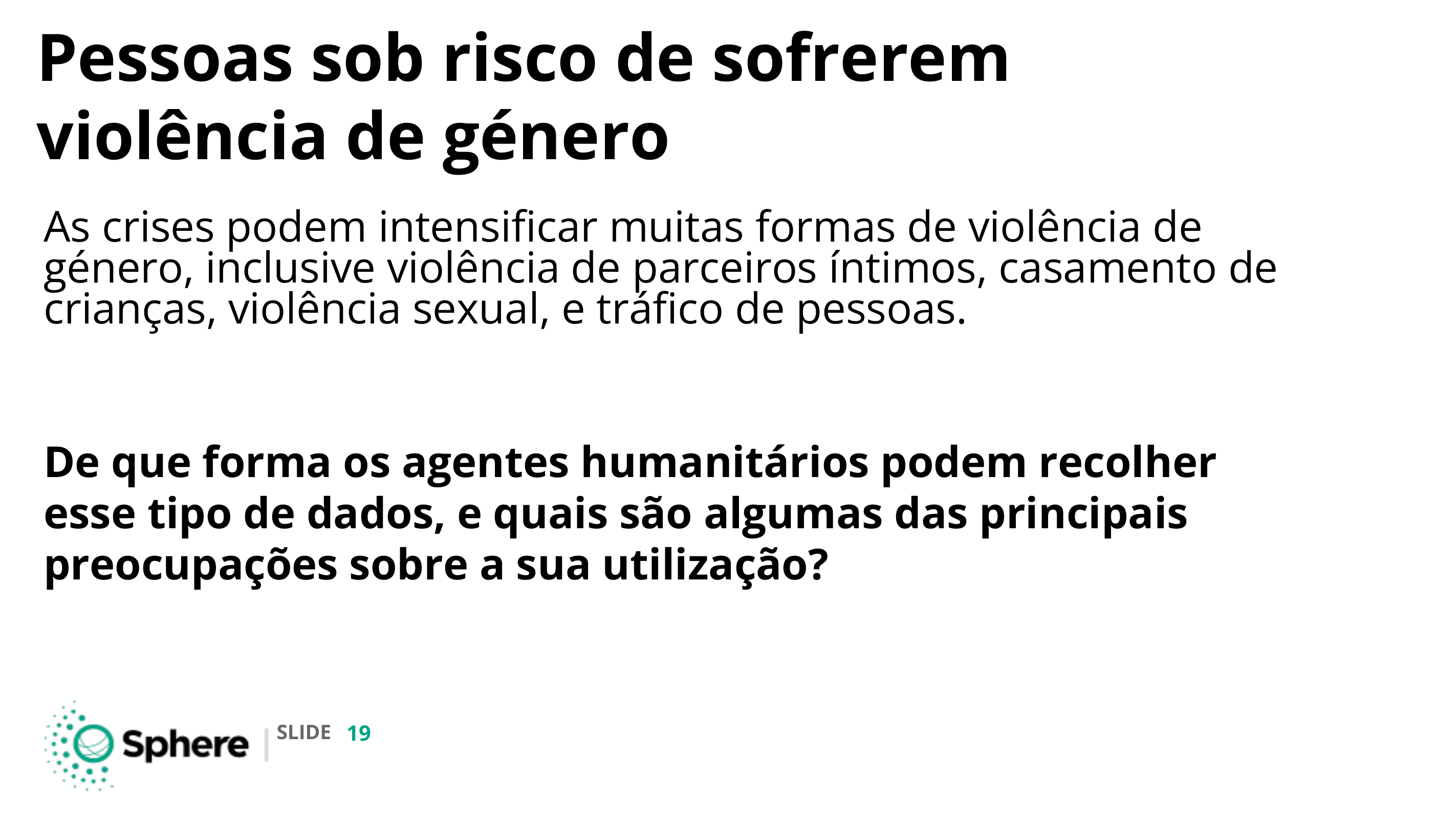

# Pessoas sob risco de sofrerem violência de género
As crises podem intensificar muitas formas de violência de género, inclusive violência de parceiros íntimos, casamento de crianças, violência sexual, e tráfico de pessoas.

De que forma os agentes humanitários podem recolher esse tipo de dados, e quais são algumas das principais preocupações sobre a sua utilização?

19